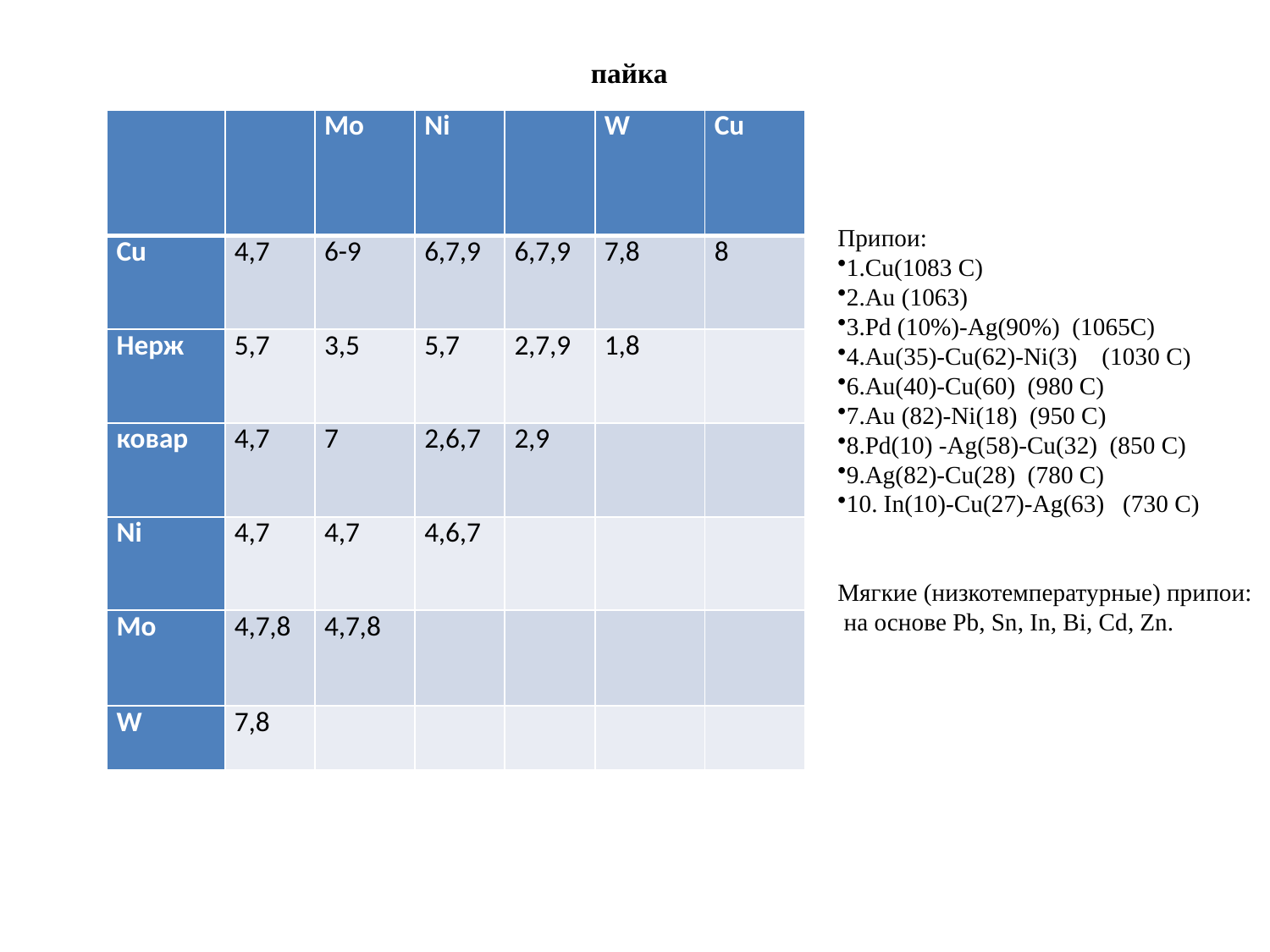

# пайка
|  |  | Mo | Ni |  | W | Cu |
| --- | --- | --- | --- | --- | --- | --- |
| Cu | 4,7 | 6-9 | 6,7,9 | 6,7,9 | 7,8 | 8 |
| Нерж | 5,7 | 3,5 | 5,7 | 2,7,9 | 1,8 |  |
| ковар | 4,7 | 7 | 2,6,7 | 2,9 |  |  |
| Ni | 4,7 | 4,7 | 4,6,7 |  |  |  |
| Mo | 4,7,8 | 4,7,8 |  |  |  |  |
| W | 7,8 |  |  |  |  |  |

Припои:
1.Cu(1083 C)
2.Au (1063)
3.Pd (10%)-Ag(90%)  (1065C)
4.Au(35)-Cu(62)-Ni(3)    (1030 C)
6.Au(40)-Cu(60)  (980 C)
7.Au (82)-Ni(18)  (950 C)
8.Pd(10) -Ag(58)-Cu(32)  (850 C)
9.Ag(82)-Cu(28)  (780 C)
10. In(10)-Cu(27)-Ag(63)   (730 C)

Мягкие (низкотемпературные) припои:
 на основе Pb, Sn, In, Bi, Cd, Zn.